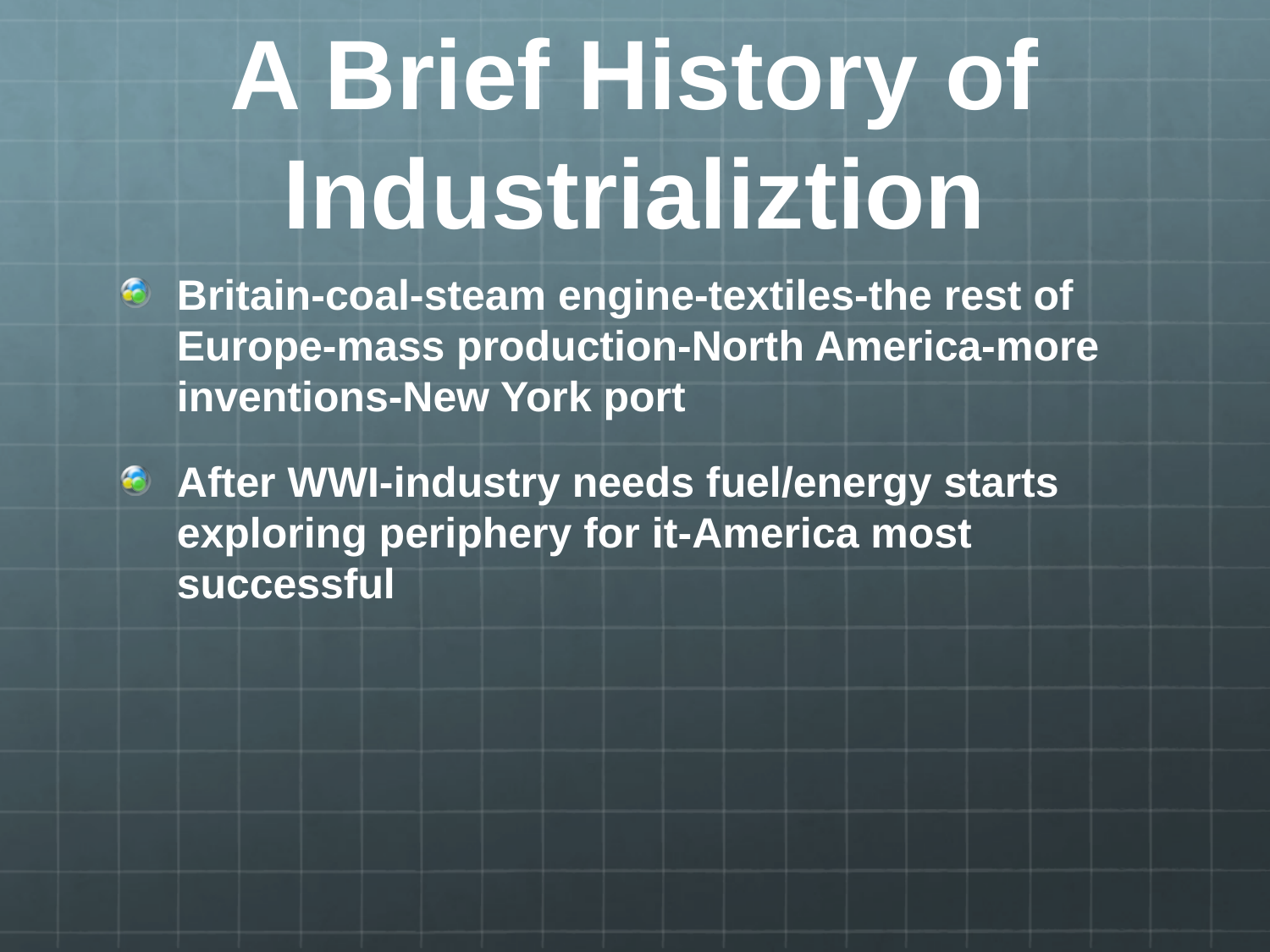

# A Brief History of Industrializtion
Britain-coal-steam engine-textiles-the rest of Europe-mass production-North America-more inventions-New York port
After WWI-industry needs fuel/energy starts exploring periphery for it-America most successful